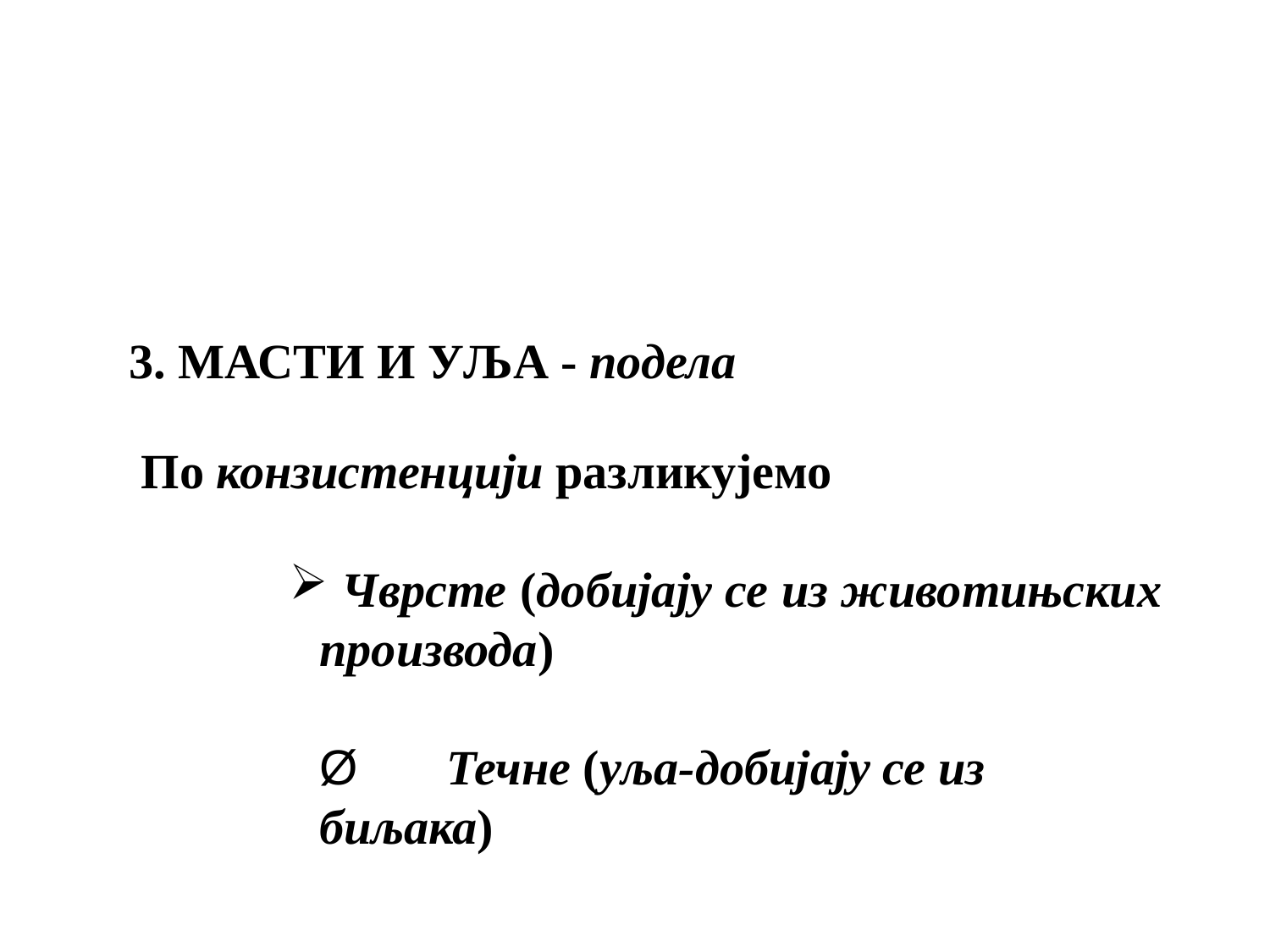

3. МАСТИ И УЉА - подела

 По конзистенцији разликујемо

 Чврсте (добијају се из животињских производа)

Ø	Течне (уља-добијају се из биљака)